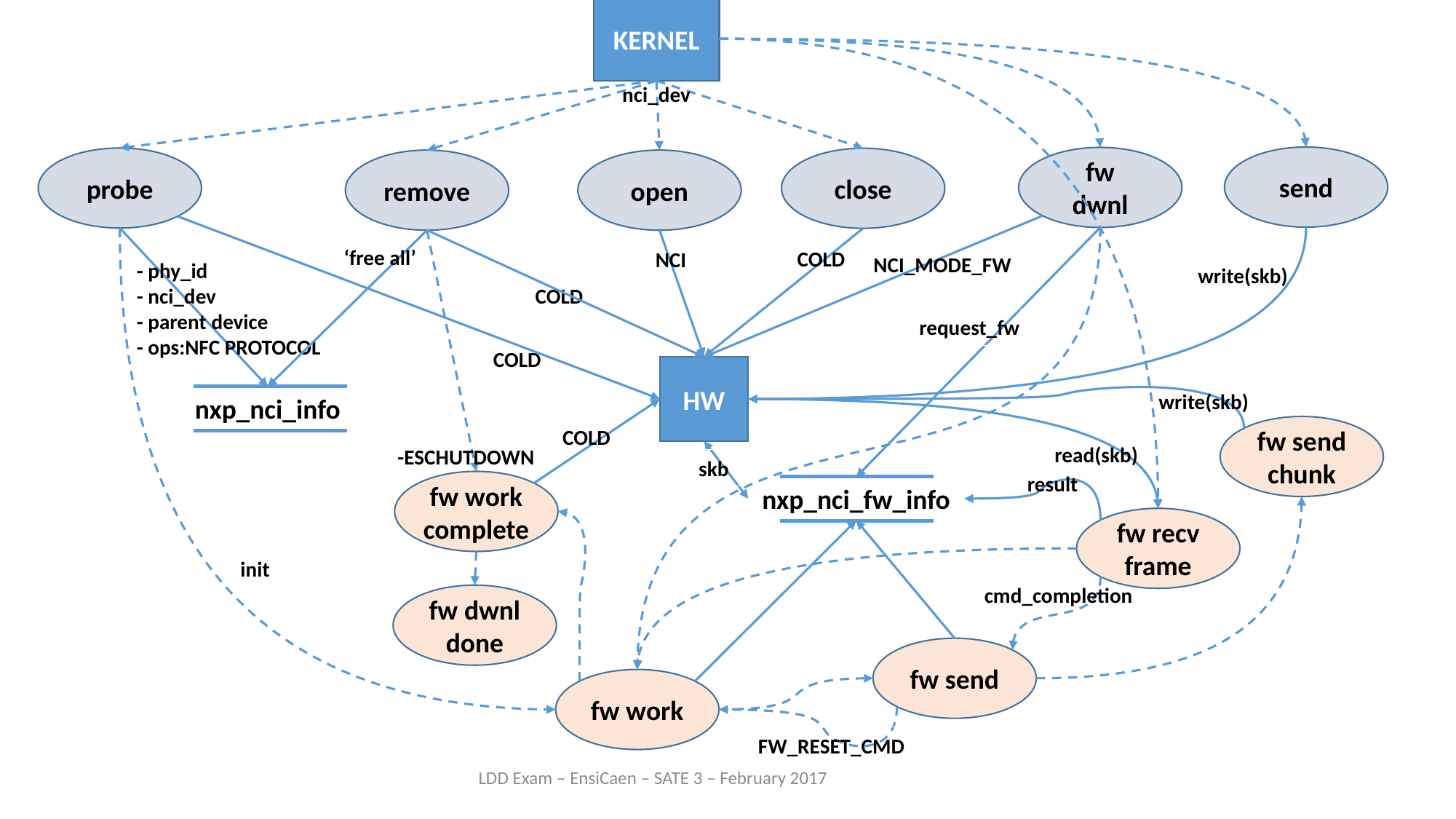

KERNEL
nci_dev
send
fw
dwnl
probe
close
remove
open
‘free all’
COLD
NCI
NCI_MODE_FW
- phy_id
- nci_dev
- parent device
- ops:NFC PROTOCOL
write(skb)
COLD
request_fw
COLD
HW
write(skb)
nxp_nci_info
fw send chunk
COLD
read(skb)
-ESCHUTDOWN
skb
result
fw work complete
nxp_nci_fw_info
fw recv frame
init
cmd_completion
fw dwnl done
fw send
fw work
FW_RESET_CMD
LDD Exam – EnsiCaen – SATE 3 – February 2017
FW_CMD_RESET
FW_HDR_LEN